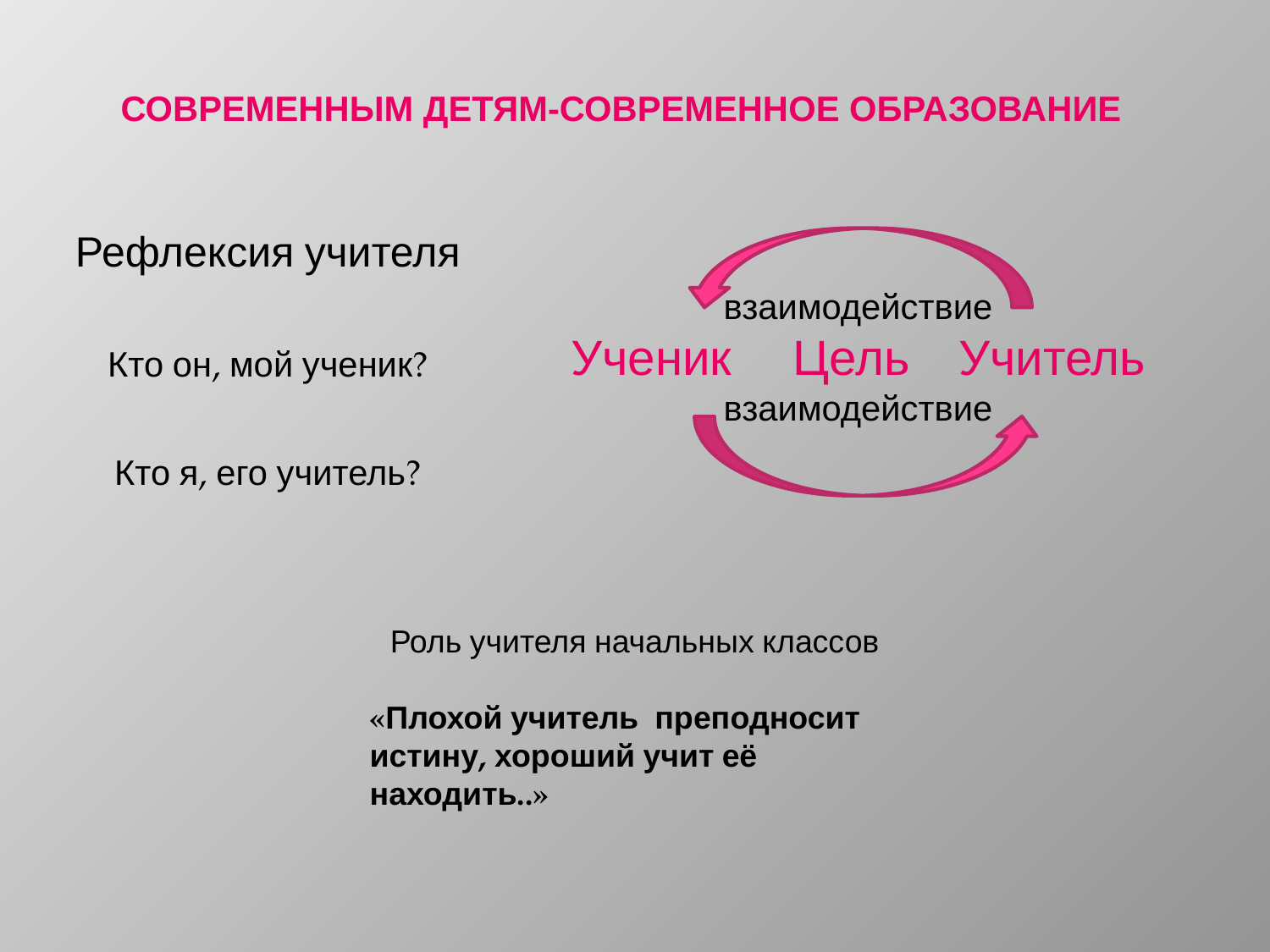

# Современным детям-современное образование
Рефлексия учителя

Кто он, мой ученик?

Кто я, его учитель?

взаимодействие
Ученик     Цель    Учитель
взаимодействие

Роль учителя начальных классов

«Плохой учитель  преподносит истину, хороший учит её находить..»